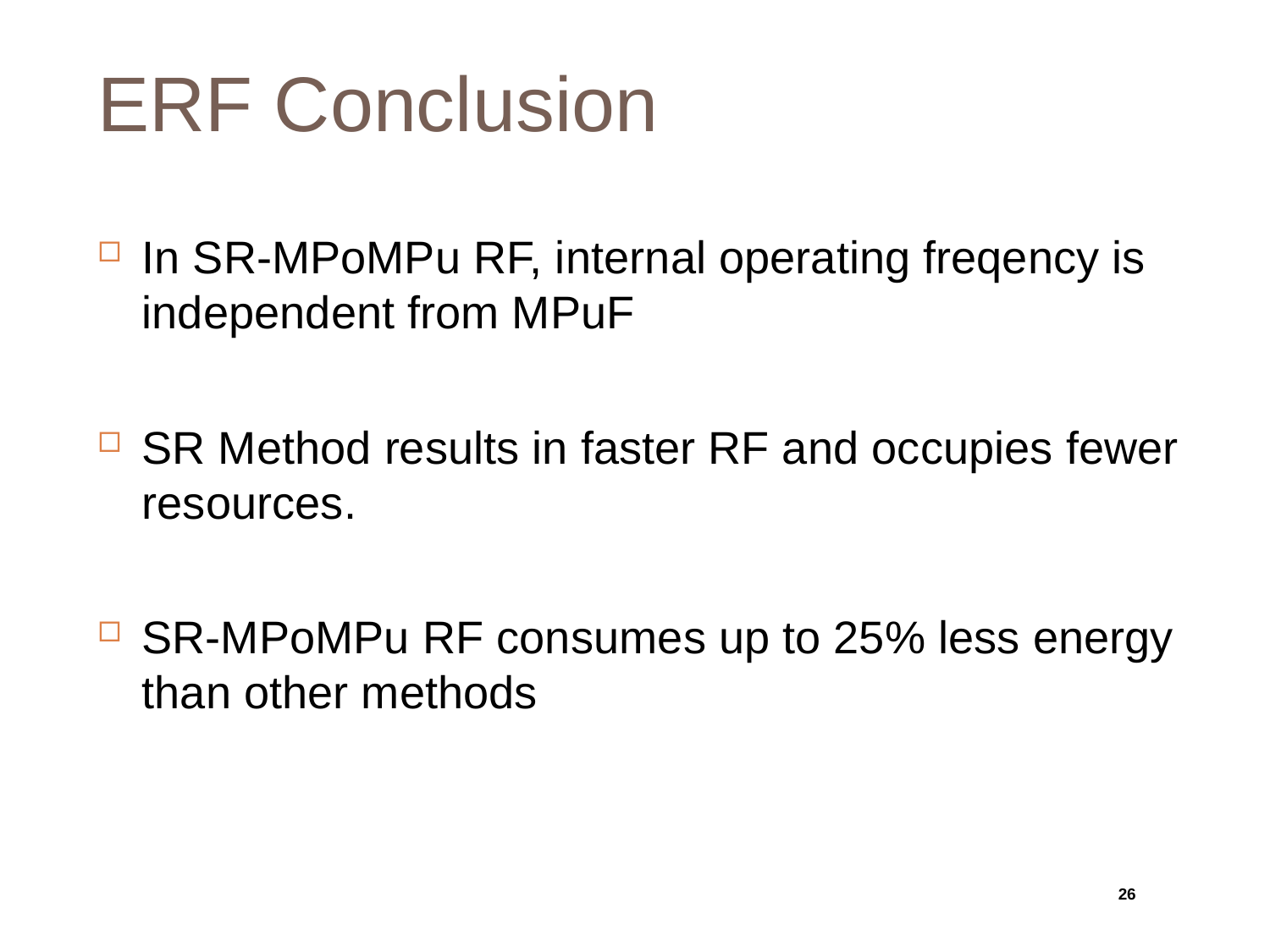

# ERF Conclusion
In SR-MPoMPu RF, internal operating freqency is independent from MPuF

SR Method results in faster RF and occupies fewer  resources.

SR-MPoMPu RF consumes up to 25% less energy than other methods

26